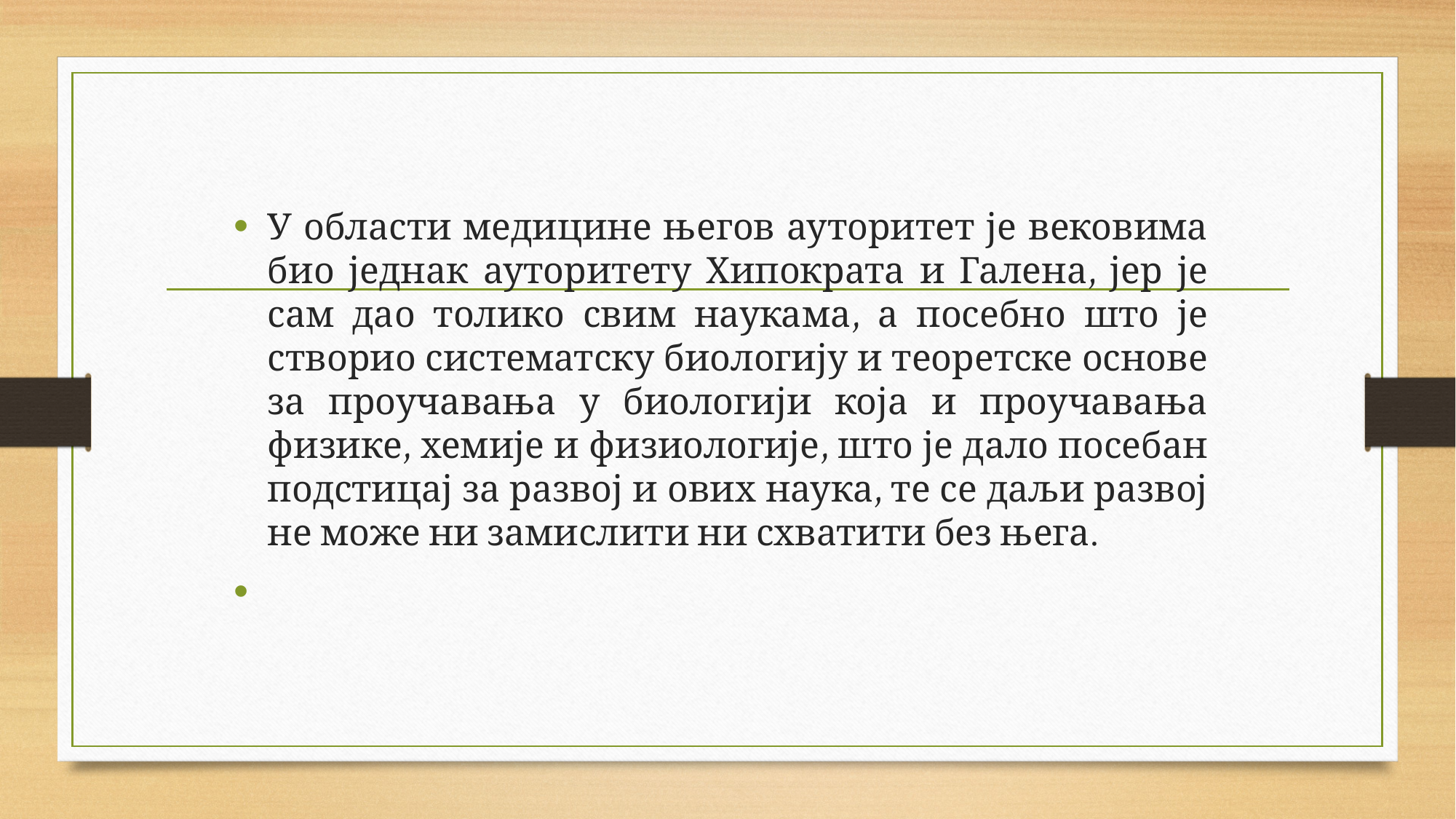

У области медицине његов ауторитет је вековима био једнак ауторитету Хипократа и Галена, јер је сам дао толико свим наукама, а посебно што је створио систематску биологију и теоретске основе за проучавања у биологији која и проучавања физике, хемије и физиологије, што је дало посебан подстицај за развој и ових наука, те се даљи развој не може ни замислити ни схватити без њега.